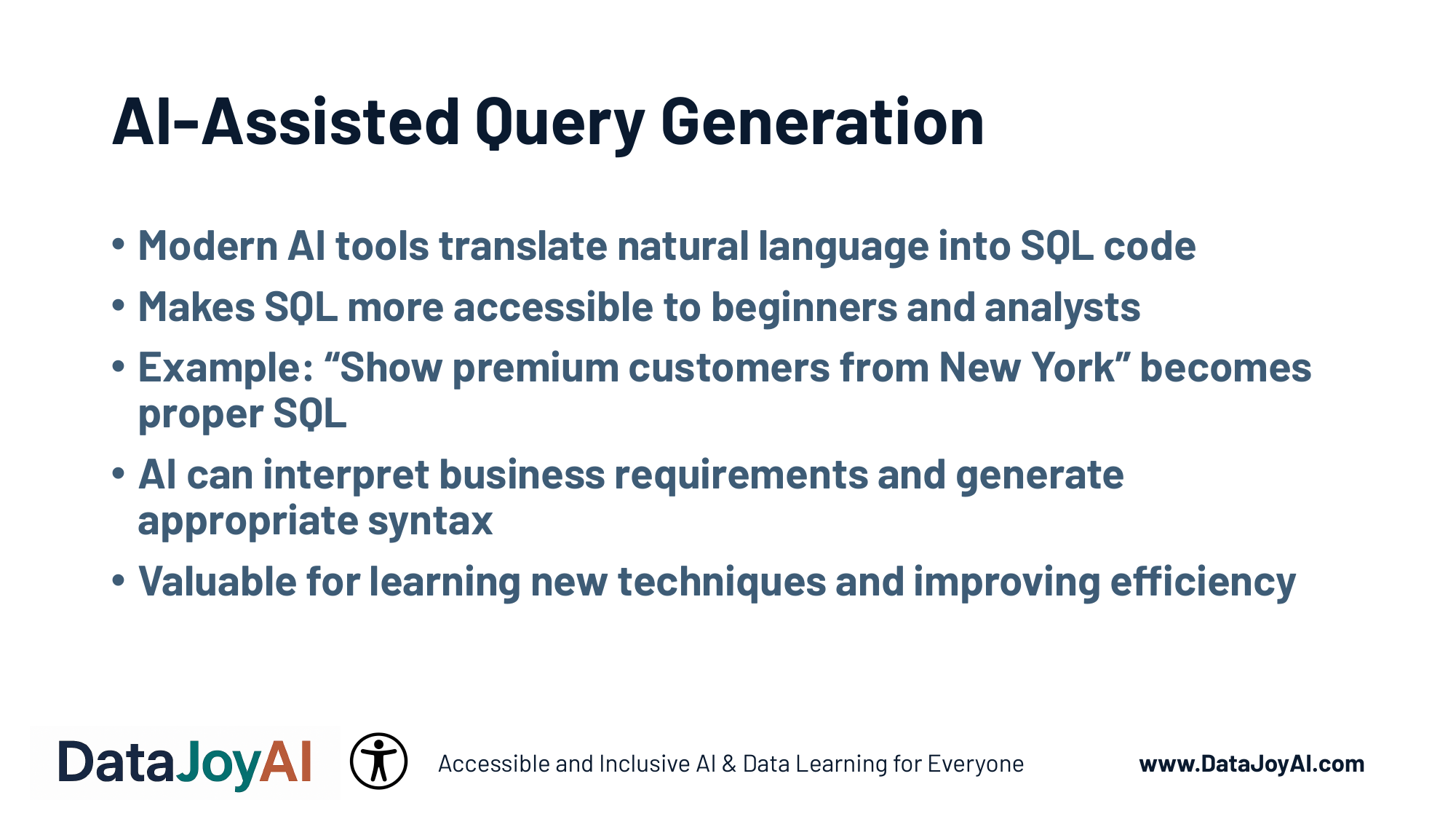

# AI-Assisted Query Generation
Modern AI tools translate natural language into SQL code
Makes SQL more accessible to beginners and analysts
Example: “Show premium customers from New York” becomes proper SQL
AI can interpret business requirements and generate appropriate syntax
Valuable for learning new techniques and improving efficiency